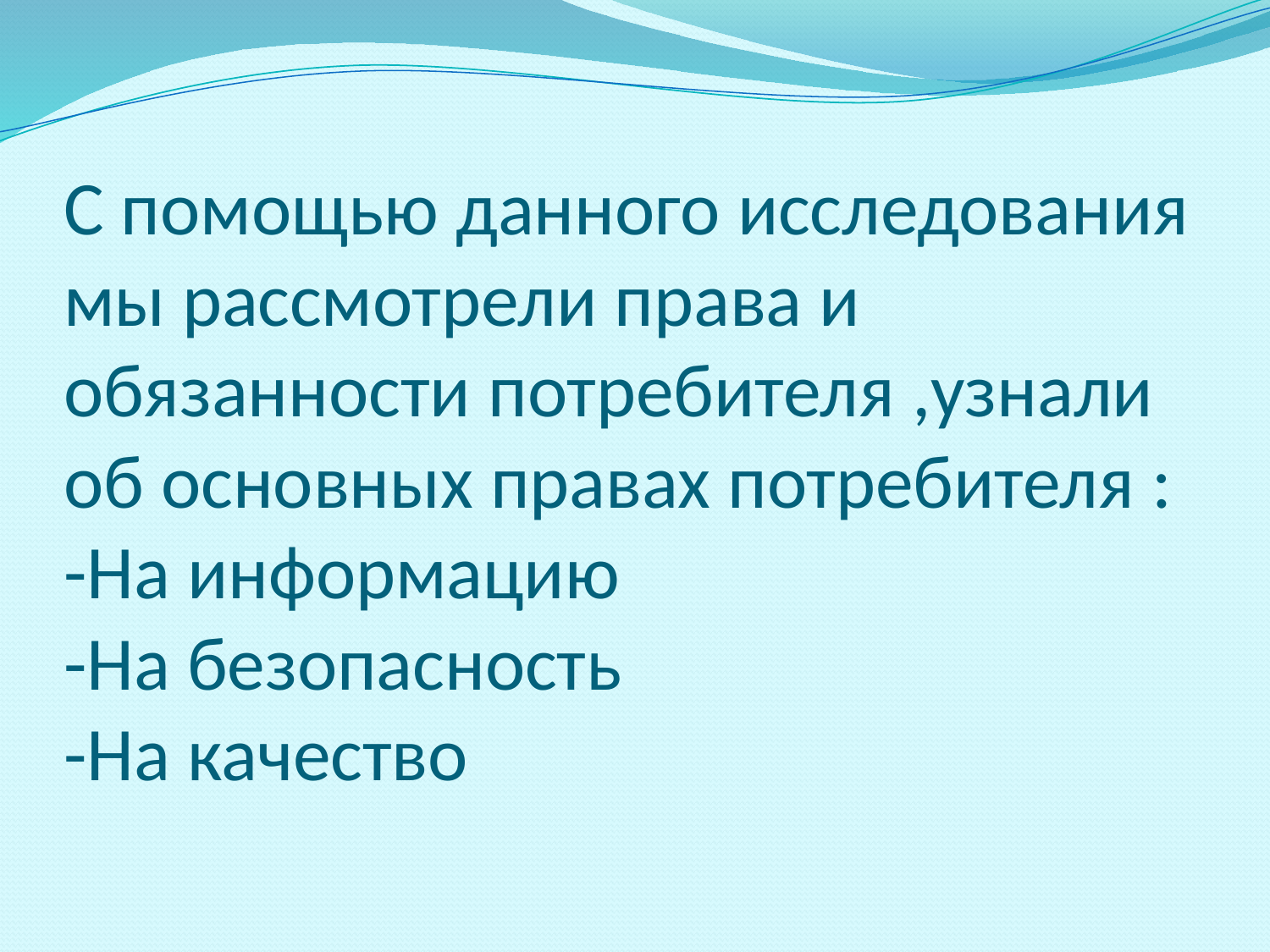

# С помощью данного исследования мы рассмотрели права и обязанности потребителя ,узнали об основных правах потребителя : -На информацию -На безопасность -На качество